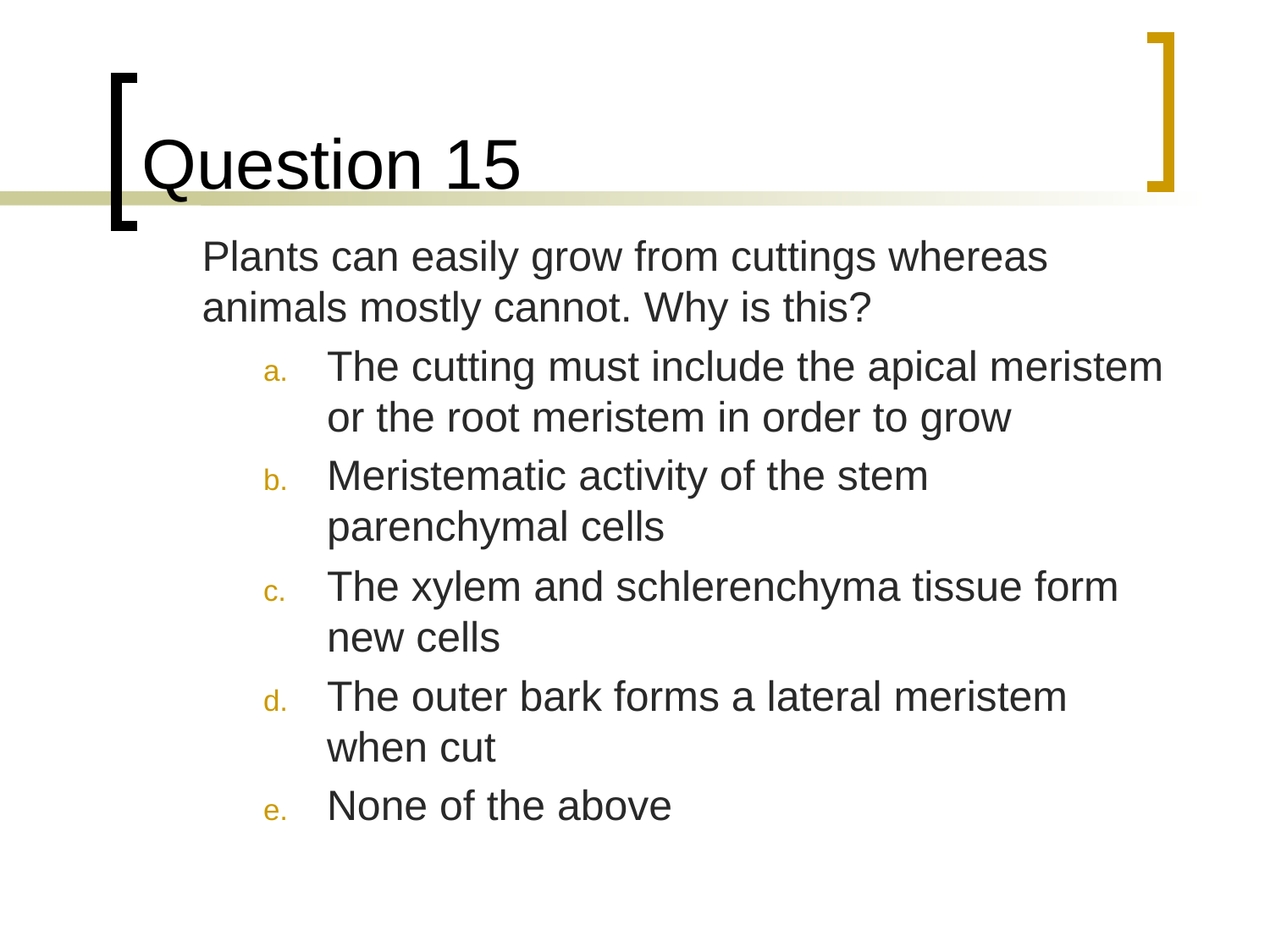

# Question 15
	Plants can easily grow from cuttings whereas animals mostly cannot. Why is this?
The cutting must include the apical meristem or the root meristem in order to grow
Meristematic activity of the stem parenchymal cells
The xylem and schlerenchyma tissue form new cells
The outer bark forms a lateral meristem when cut
None of the above